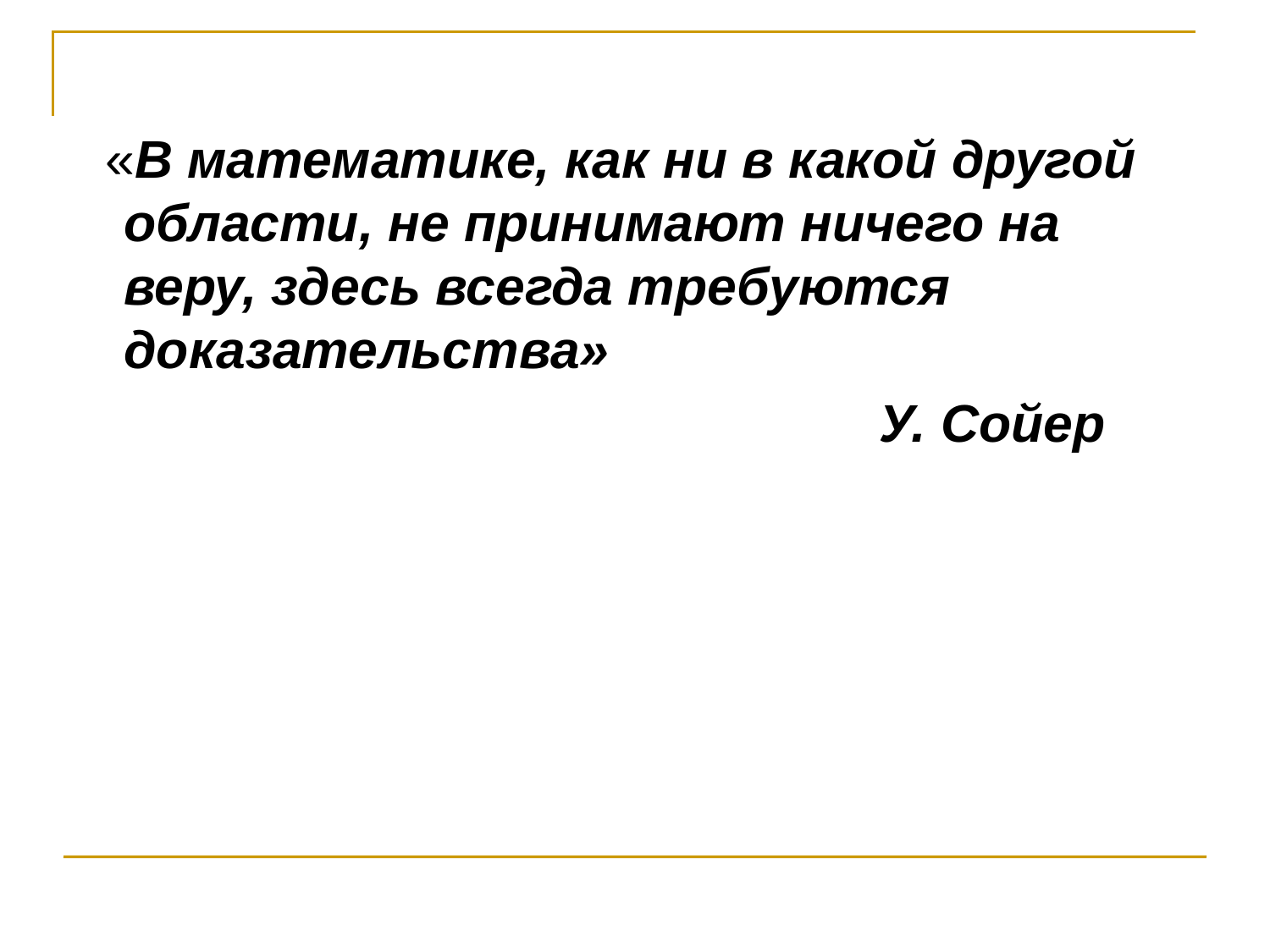

«В математике, как ни в какой другой области, не принимают ничего на веру, здесь всегда требуются доказательства»
                                                       У. Сойер